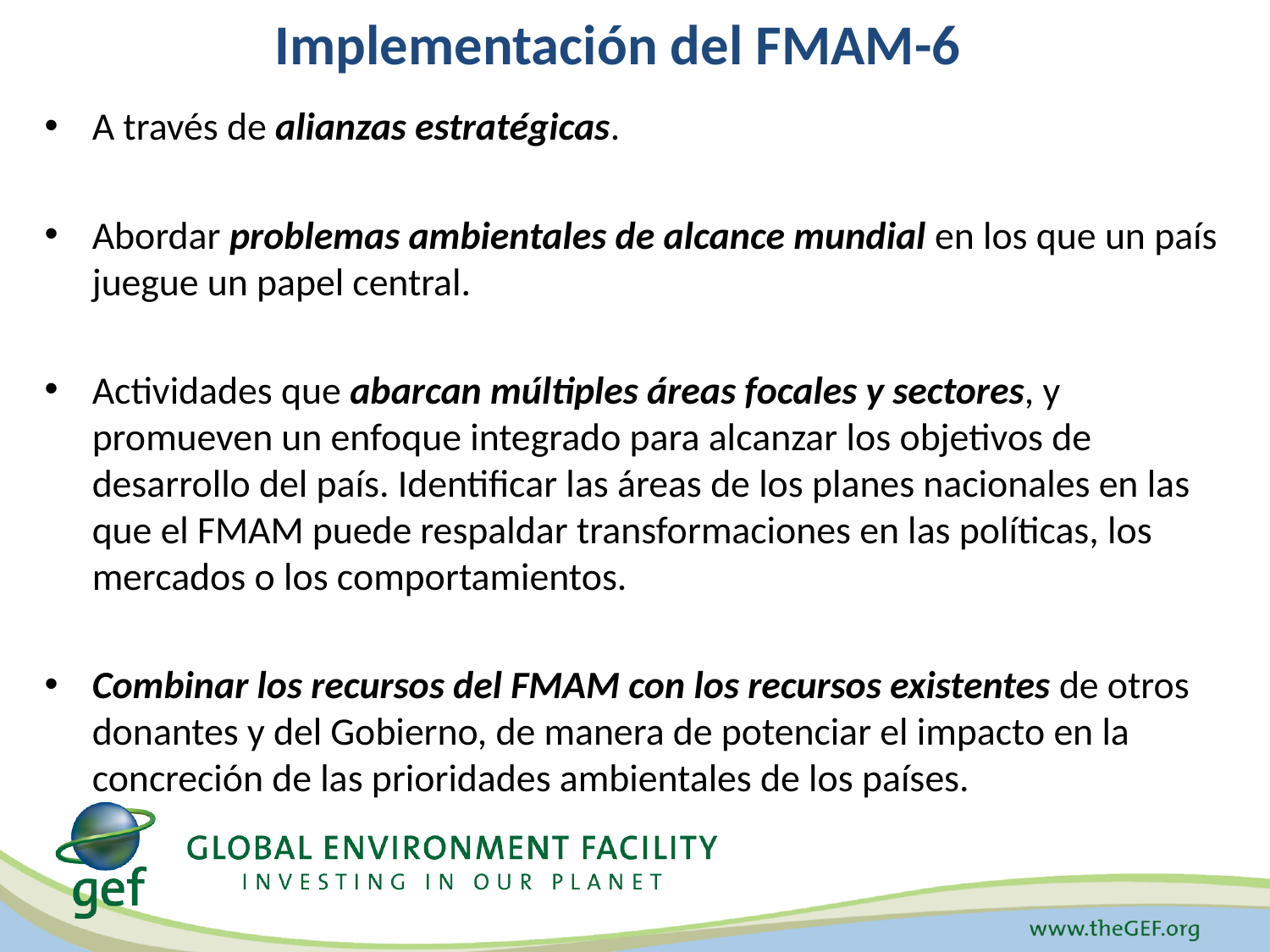

# Implementación del FMAM-6
A través de alianzas estratégicas.

Abordar problemas ambientales de alcance mundial en los que un país juegue un papel central.

Actividades que abarcan múltiples áreas focales y sectores, y promueven un enfoque integrado para alcanzar los objetivos de desarrollo del país. Identificar las áreas de los planes nacionales en las que el FMAM puede respaldar transformaciones en las políticas, los mercados o los comportamientos.

Combinar los recursos del FMAM con los recursos existentes de otros donantes y del Gobierno, de manera de potenciar el impacto en la concreción de las prioridades ambientales de los países.